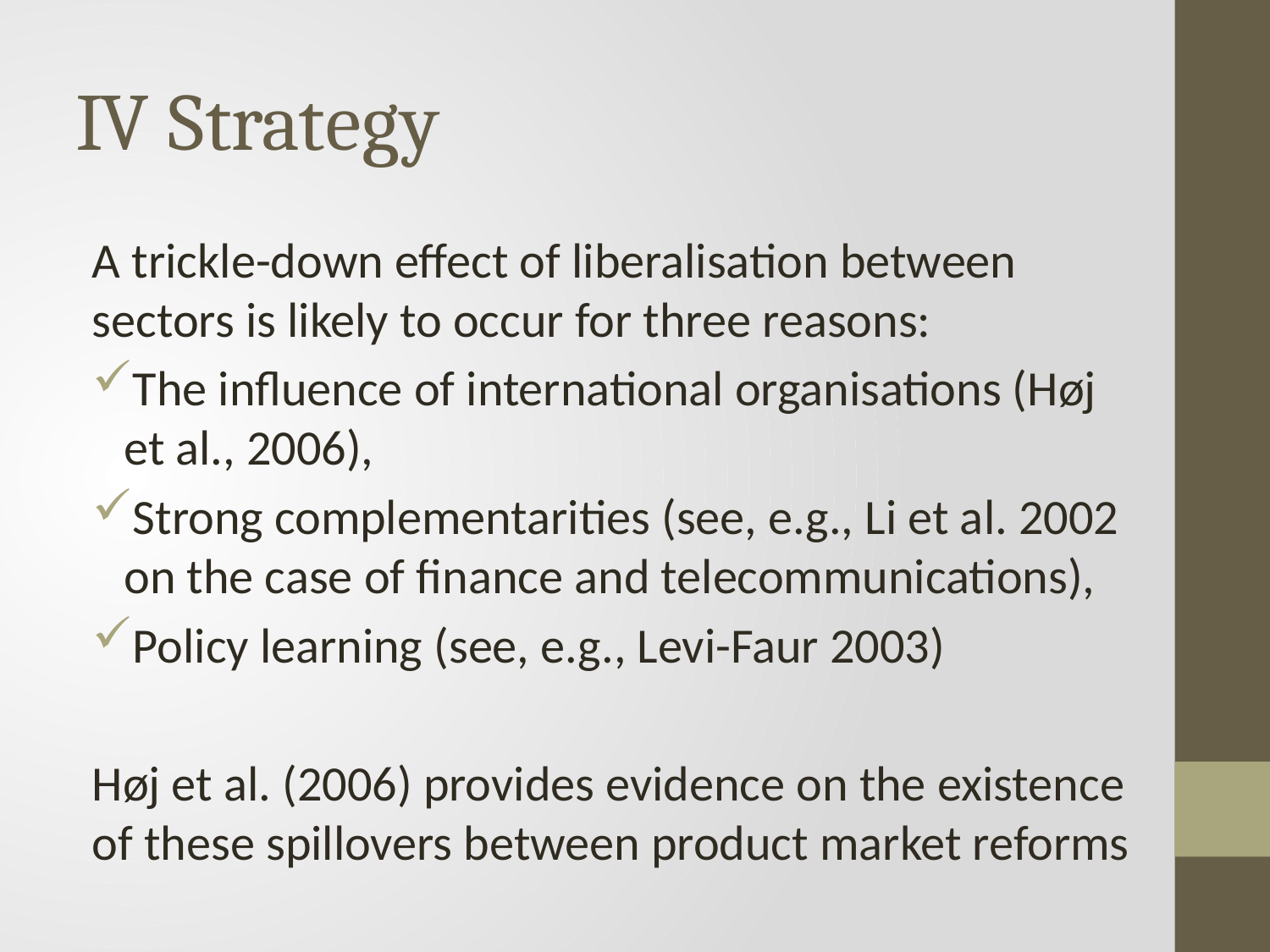

# IV Strategy
A trickle-down effect of liberalisation between sectors is likely to occur for three reasons:
The influence of international organisations (Høj et al., 2006),
Strong complementarities (see, e.g., Li et al. 2002 on the case of finance and telecommunications),
Policy learning (see, e.g., Levi-Faur 2003)

Høj et al. (2006) provides evidence on the existence of these spillovers between product market reforms